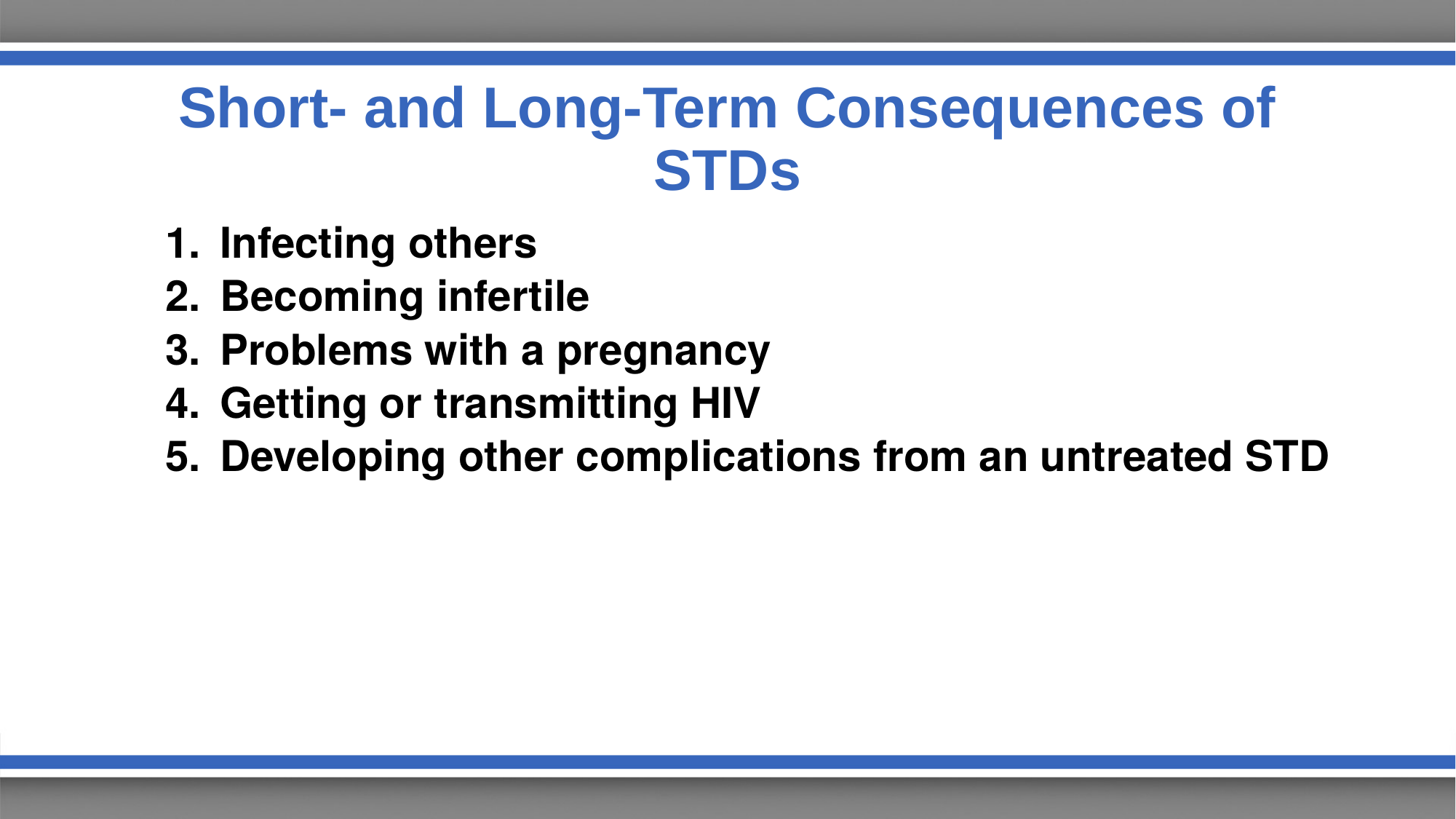

# Short- and Long-Term Consequences of STDs
Infecting others
Becoming infertile
Problems with a pregnancy
Getting or transmitting HIV
Developing other complications from an untreated STD